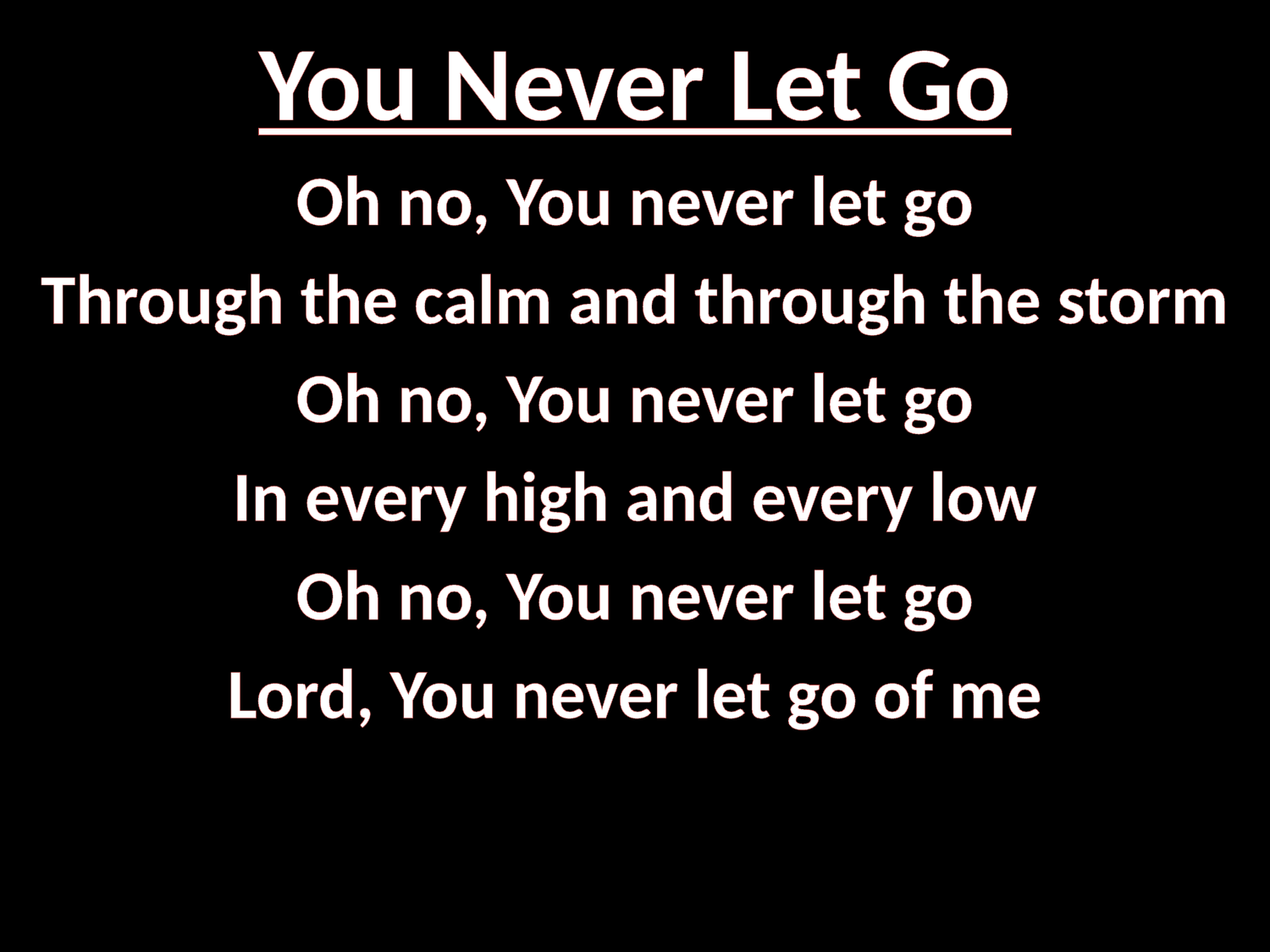

# You Never Let Go
Oh no, You never let go
Through the calm and through the storm
Oh no, You never let go
In every high and every low
Oh no, You never let go
Lord, You never let go of me